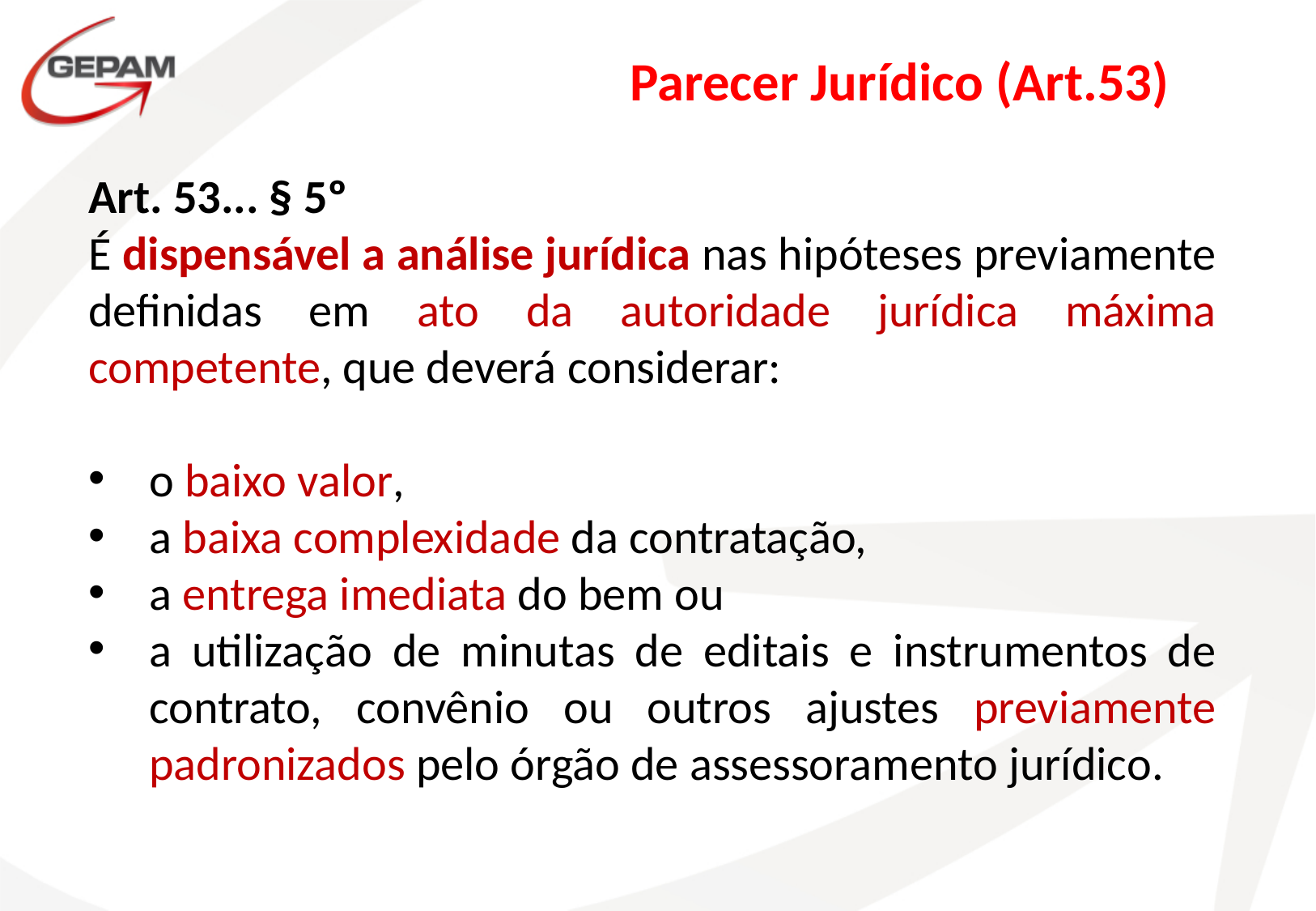

Parecer Jurídico (Art.53)
Art. 53... § 5º
É dispensável a análise jurídica nas hipóteses previamente definidas em ato da autoridade jurídica máxima competente, que deverá considerar:

o baixo valor,
a baixa complexidade da contratação,
a entrega imediata do bem ou
a utilização de minutas de editais e instrumentos de contrato, convênio ou outros ajustes previamente padronizados pelo órgão de assessoramento jurídico.